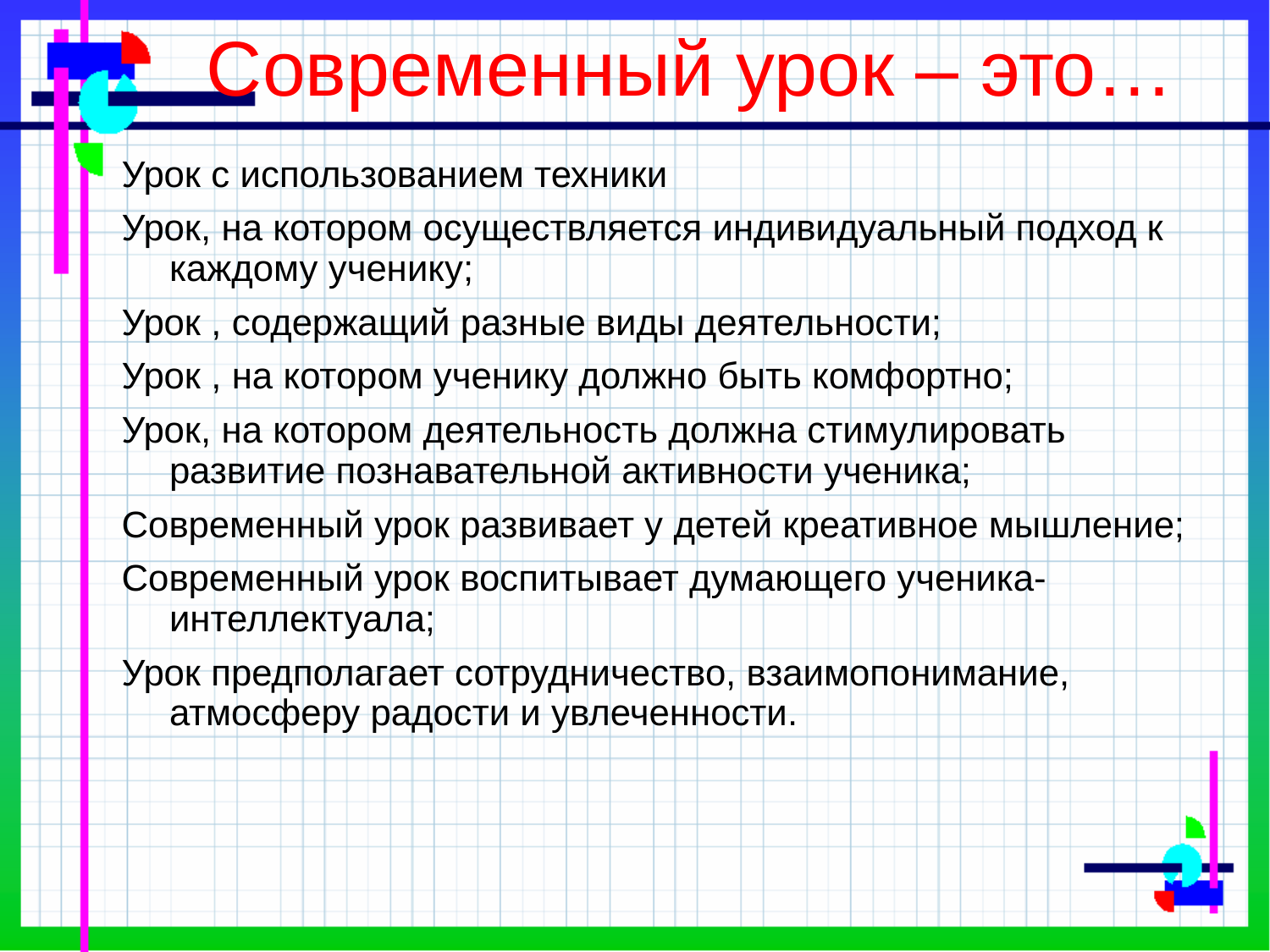

# Современный урок – это…
Урок с использованием техники
Урок, на котором осуществляется индивидуальный подход к каждому ученику;
Урок , содержащий разные виды деятельности;
Урок , на котором ученику должно быть комфортно;
Урок, на котором деятельность должна стимулировать развитие познавательной активности ученика;
Современный урок развивает у детей креативное мышление;
Современный урок воспитывает думающего ученика-интеллектуала;
Урок предполагает сотрудничество, взаимопонимание, атмосферу радости и увлеченности.